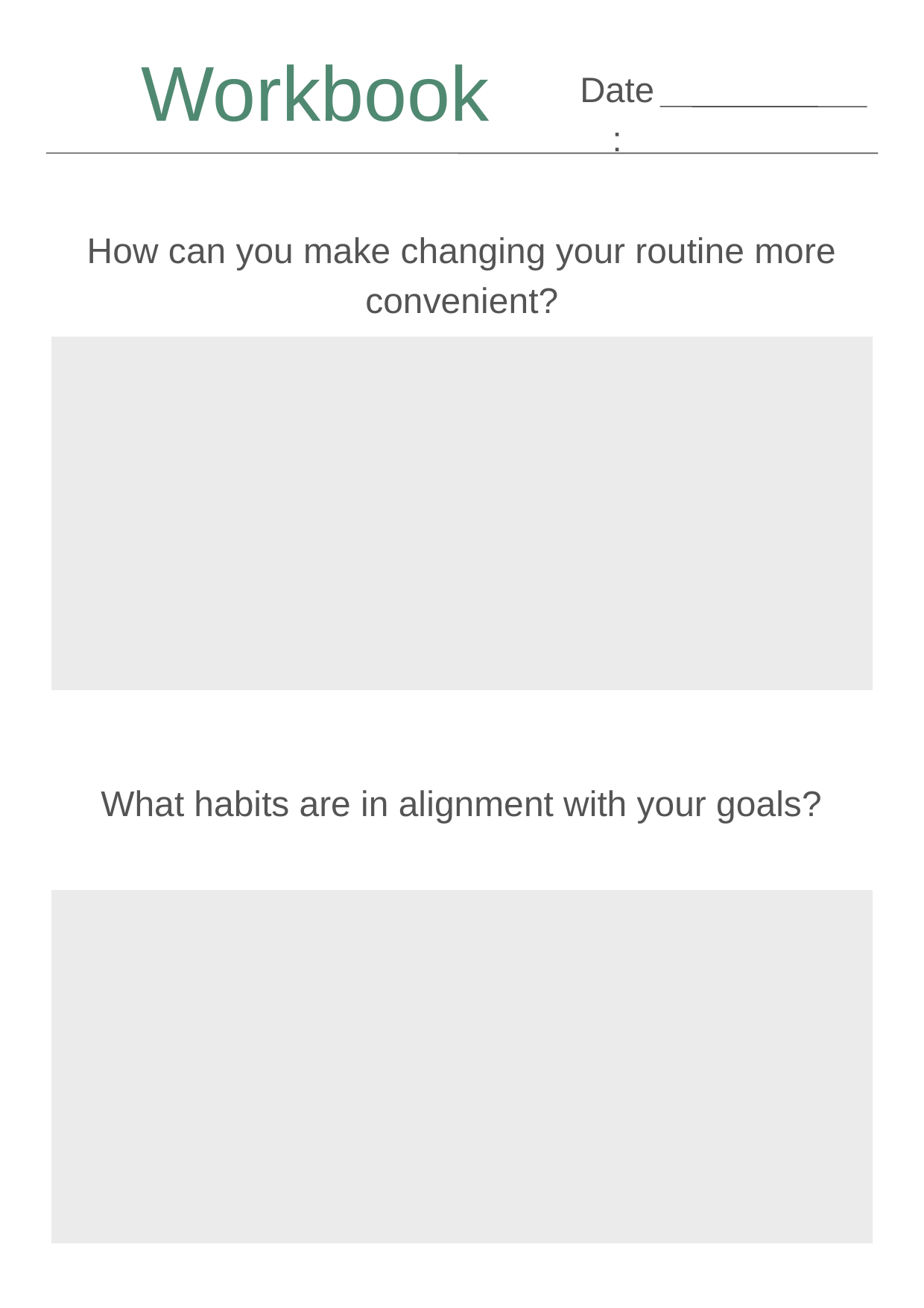

Workbook
Date:

How can you make changing your routine more convenient?

What habits are in alignment with your goals?